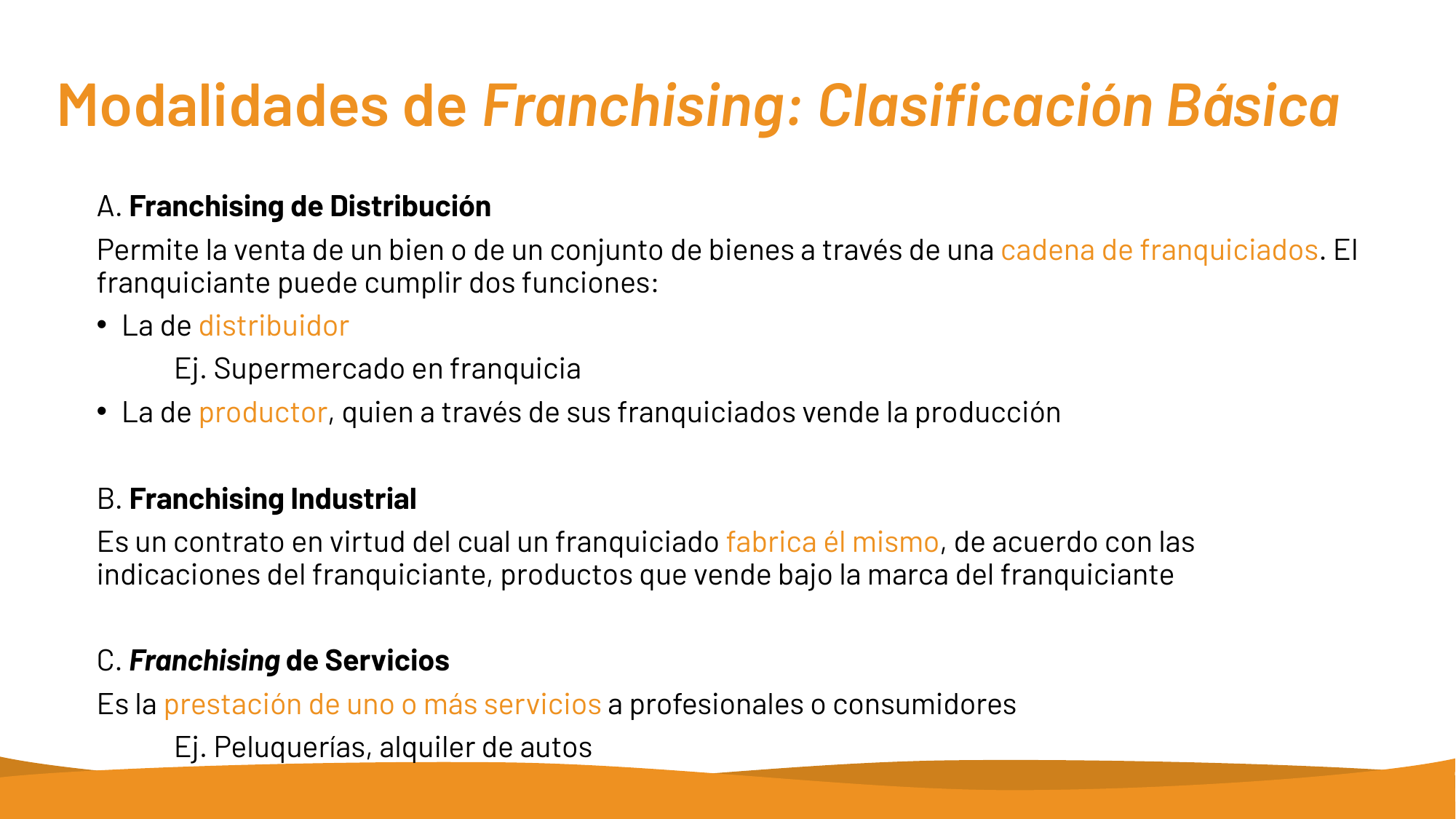

# Modalidades de Franchising: Clasificación Básica
A. Franchising de Distribución
Permite la venta de un bien o de un conjunto de bienes a través de una cadena de franquiciados. El franquiciante puede cumplir dos funciones:
La de distribuidor
	Ej. Supermercado en franquicia
La de productor, quien a través de sus franquiciados vende la producción

B. Franchising Industrial
Es un contrato en virtud del cual un franquiciado fabrica él mismo, de acuerdo con las indicaciones del franquiciante, productos que vende bajo la marca del franquiciante

C. Franchising de Servicios
Es la prestación de uno o más servicios a profesionales o consumidores
	Ej. Peluquerías, alquiler de autos